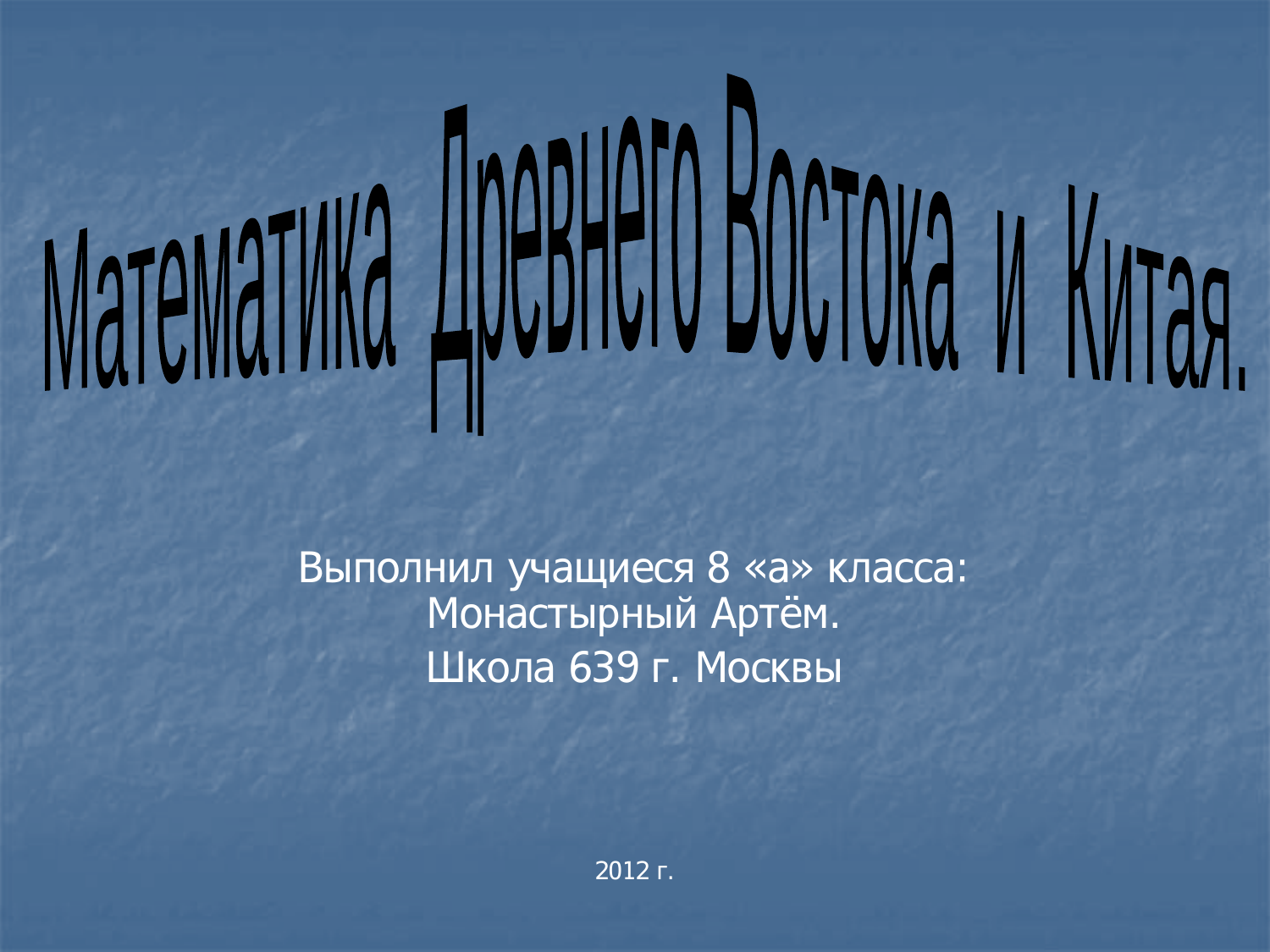

Математика  Древнего Востока  и  Китая.
Выполнил учащиеся 8 «а» класса: Монастырный Артём.
Школа 639 г. Москвы

2012 г.